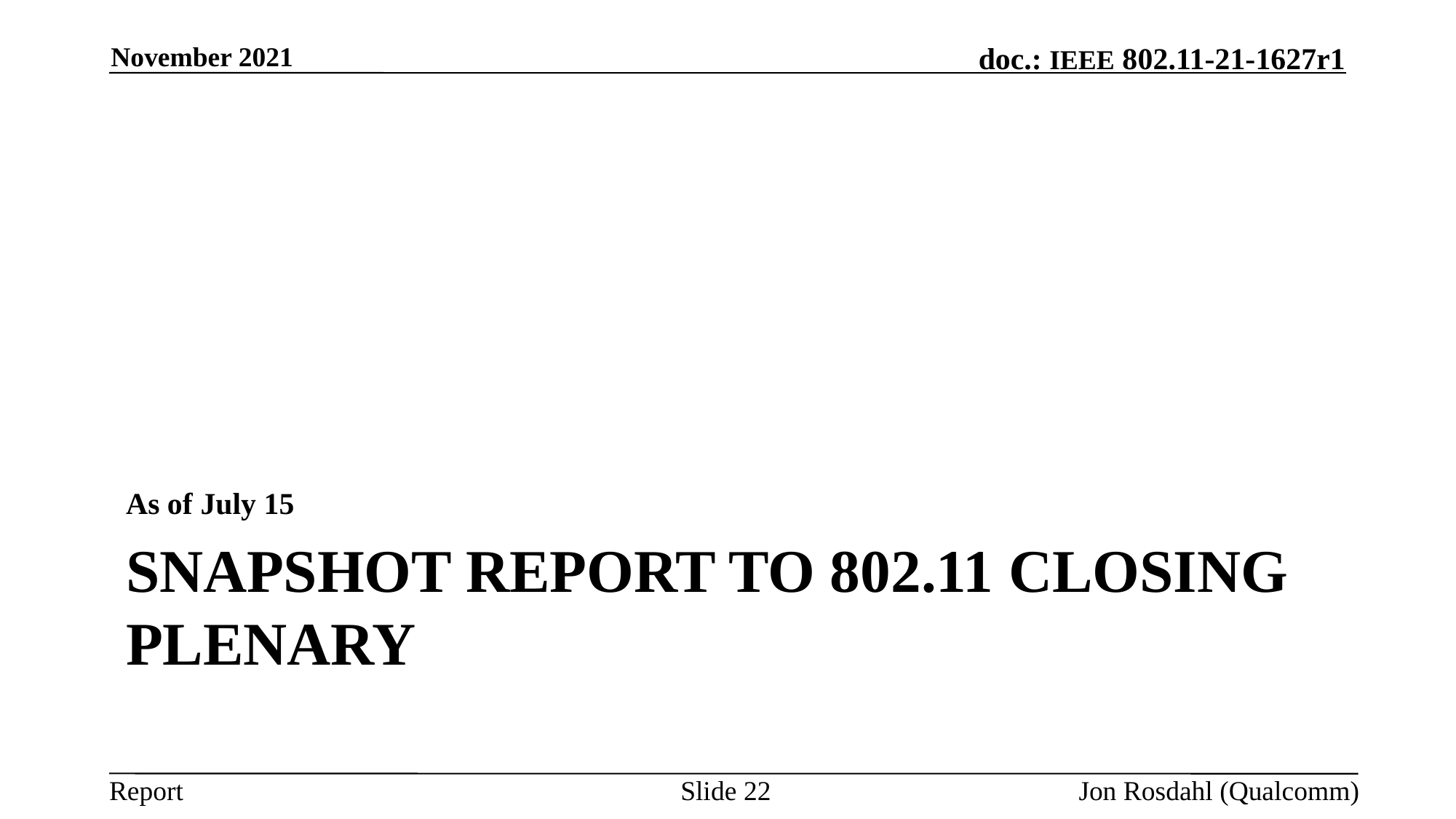

November 2021
As of July 15
# Snapshot Report to 802.11 closing plenary
Slide 22
Jon Rosdahl (Qualcomm)